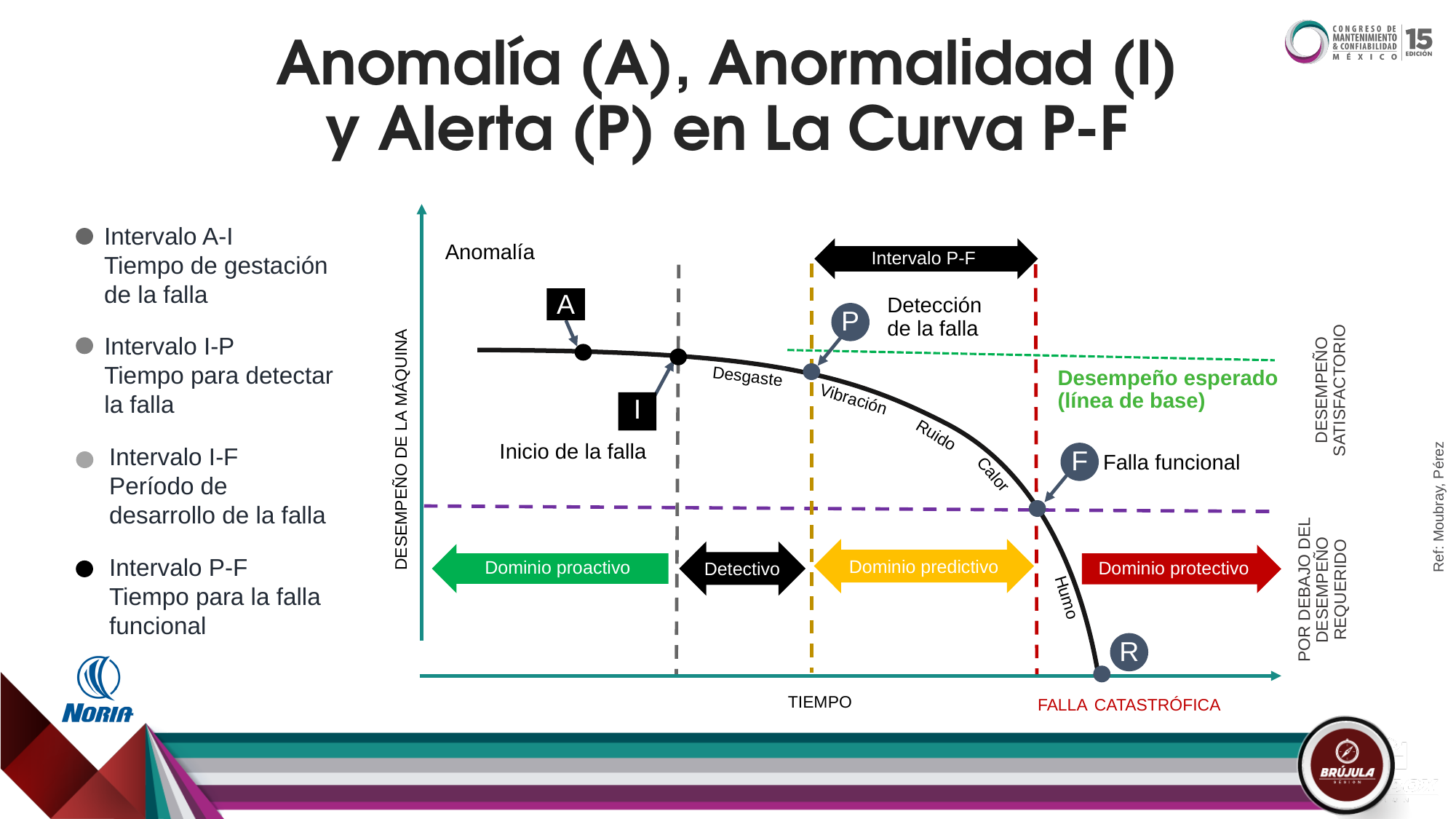

# Anomalía (A), Anormalidad (I) y Alerta (P) en La Curva P-F
Intervalo A-I
Tiempo de gestación de la falla
Anomalía
Intervalo P-F
Detección de la falla
A
P

Desempeño esperado (línea de base)

DESEMPEÑO
SATISFACTORIO
Desgaste
Vibración
I
Ref: Moubray, Pérez
Ruido
DESEMPEÑO DE LA MÁQUINA
Inicio de la falla
F
Falla funcional
Calor

Dominio predictivo
Detectivo
Dominio proactivo
Dominio protectivo
POR DEBAJO DEL DESEMPEÑO REQUERIDO
Humo
R

FALLA CATASTRÓFICA
TIEMPO

Intervalo I-P
Tiempo para detectar la falla

Intervalo I-F
Período de desarrollo de la falla

Intervalo P-F
Tiempo para la falla funcional